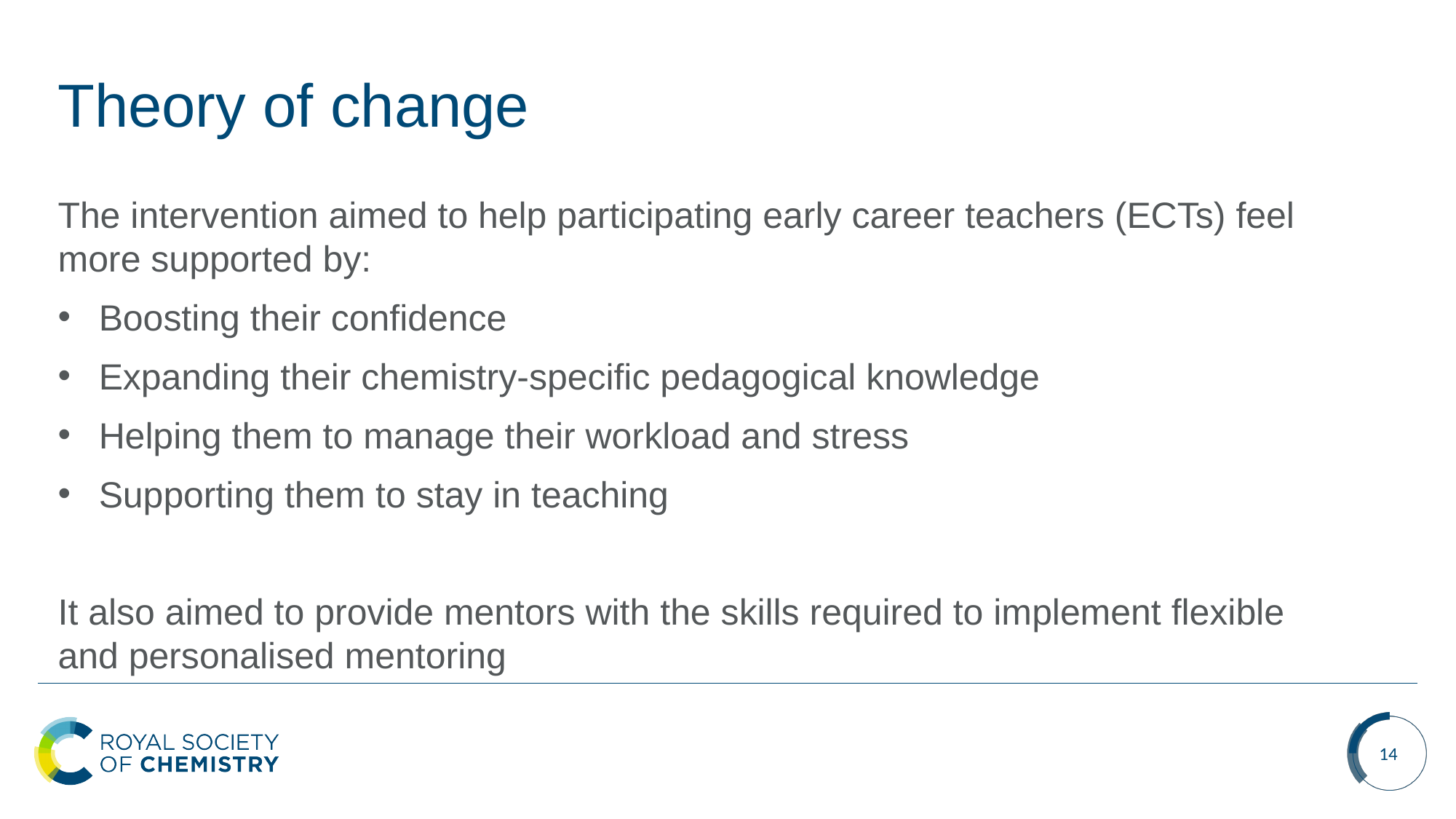

# Theory of change
The intervention aimed to help participating early career teachers (ECTs) feel more supported by:
Boosting their confidence
Expanding their chemistry-specific pedagogical knowledge
Helping them to manage their workload and stress
Supporting them to stay in teaching

It also aimed to provide mentors with the skills required to implement flexible and personalised mentoring
14